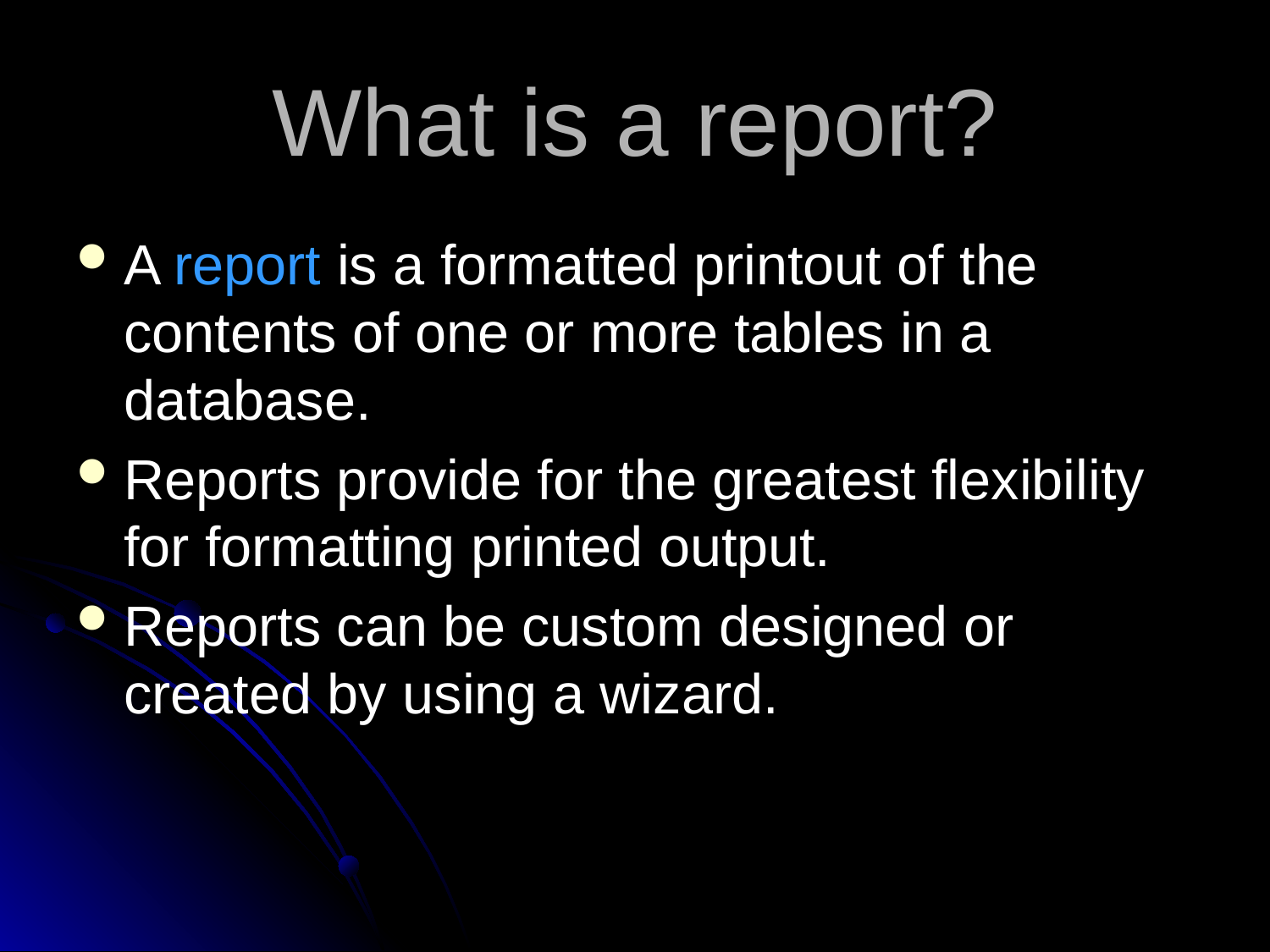

What is a report?
A report is a formatted printout of the contents of one or more tables in a database.
Reports provide for the greatest flexibility for formatting printed output.
Reports can be custom designed or created by using a wizard.